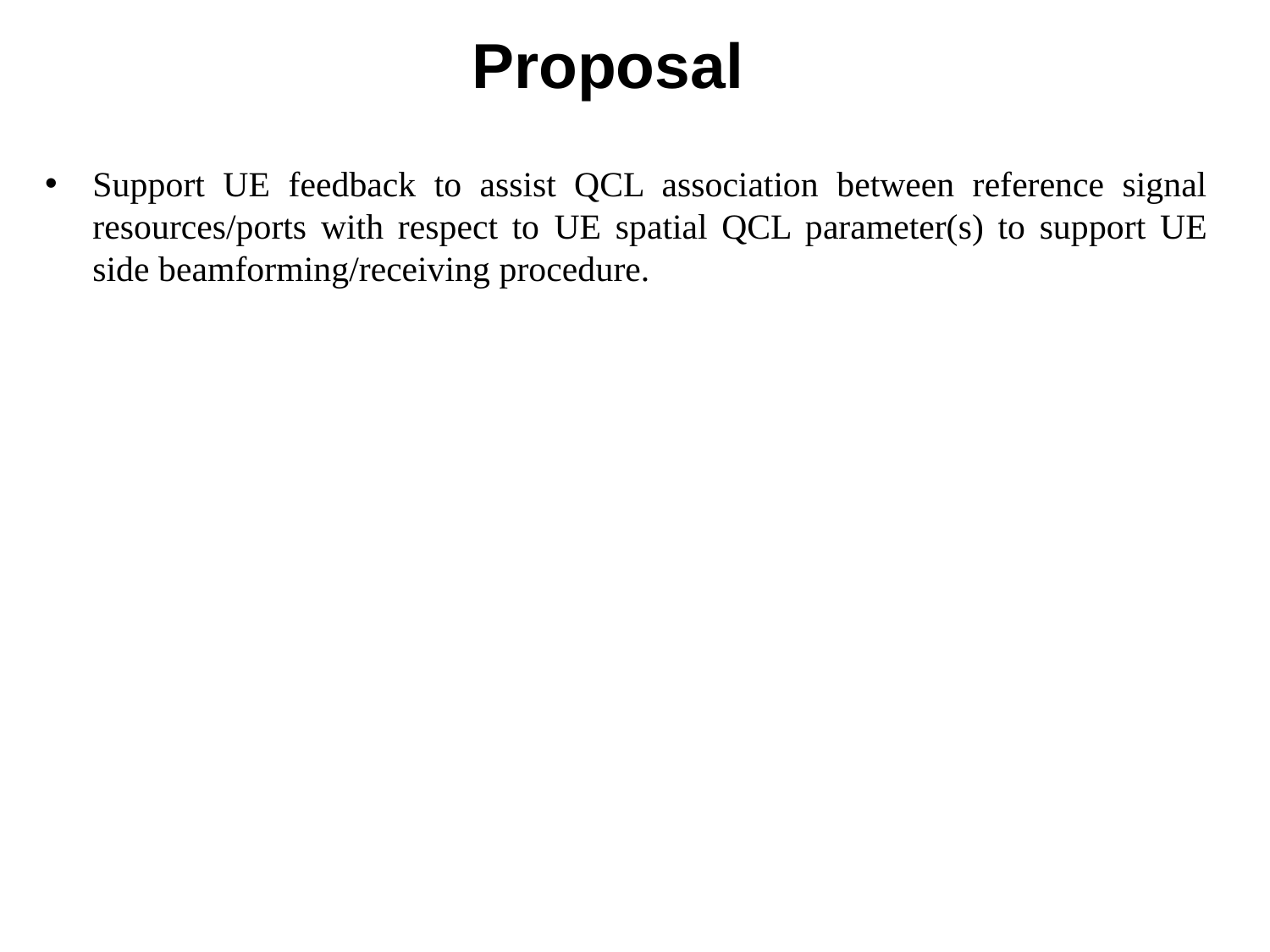

# Proposal
Support UE feedback to assist QCL association between reference signal resources/ports with respect to UE spatial QCL parameter(s) to support UE side beamforming/receiving procedure.